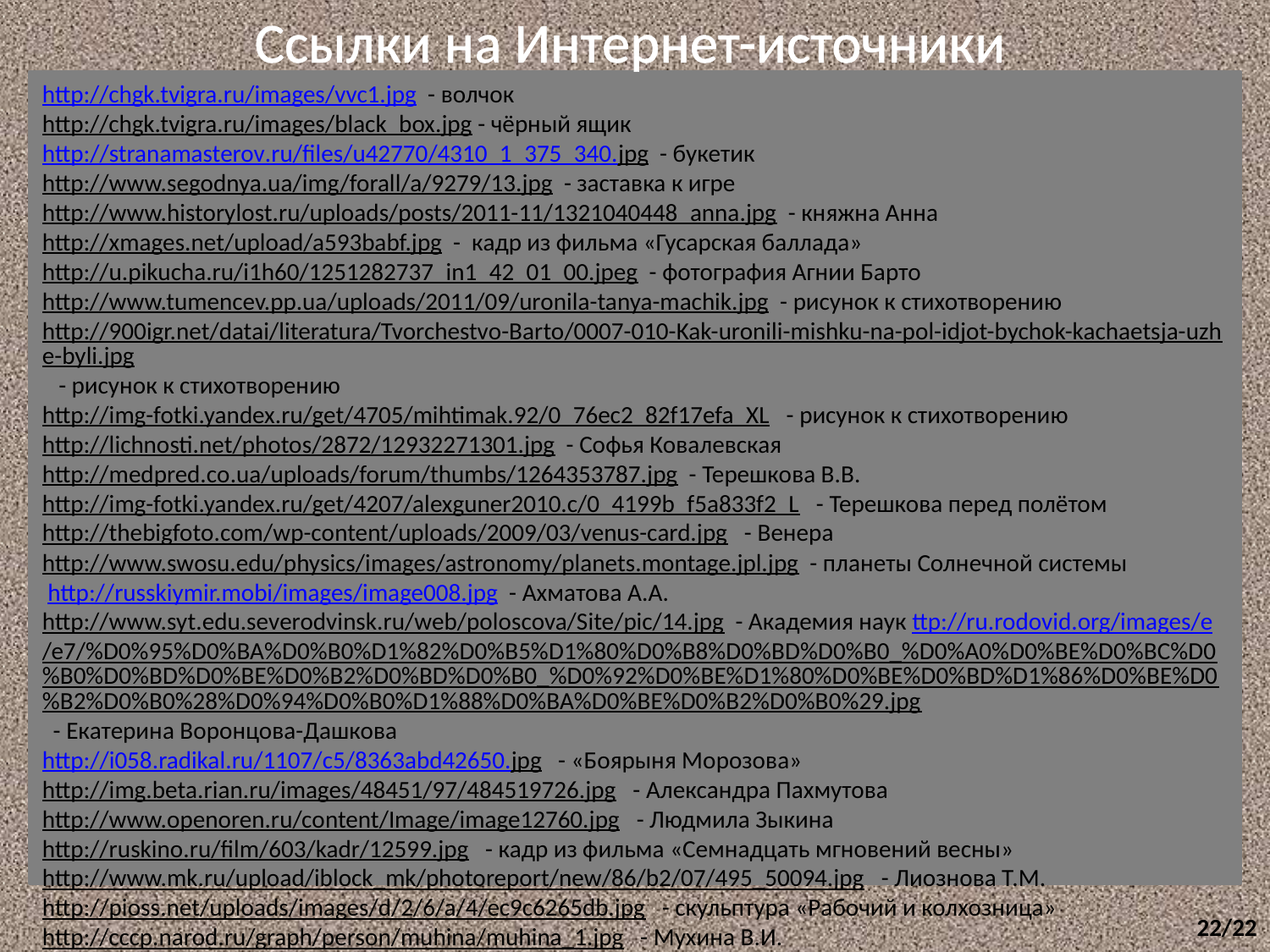

Ссылки на Интернет-источники
http://chgk.tvigra.ru/images/vvc1.jpg  - волчок
http://chgk.tvigra.ru/images/black_box.jpg - чёрный ящик
http://stranamasterov.ru/files/u42770/4310_1_375_340.jpg  - букетик
http://www.segodnya.ua/img/forall/a/9279/13.jpg  - заставка к игре
http://www.historylost.ru/uploads/posts/2011-11/1321040448_anna.jpg  - княжна Анна
http://xmages.net/upload/a593babf.jpg  -  кадр из фильма «Гусарская баллада»
http://u.pikucha.ru/i1h60/1251282737_in1_42_01_00.jpeg  - фотография Агнии Барто
http://www.tumencev.pp.ua/uploads/2011/09/uronila-tanya-machik.jpg  - рисунок к стихотворению
http://900igr.net/datai/literatura/Tvorchestvo-Barto/0007-010-Kak-uronili-mishku-na-pol-idjot-bychok-kachaetsja-uzhe-byli.jpg   - рисунок к стихотворению
http://img-fotki.yandex.ru/get/4705/mihtimak.92/0_76ec2_82f17efa_XL   - рисунок к стихотворению
http://lichnosti.net/photos/2872/12932271301.jpg  - Софья Ковалевская
http://medpred.co.ua/uploads/forum/thumbs/1264353787.jpg  - Терешкова В.В.
http://img-fotki.yandex.ru/get/4207/alexguner2010.c/0_4199b_f5a833f2_L   - Терешкова перед полётом
http://thebigfoto.com/wp-content/uploads/2009/03/venus-card.jpg   - Венера
http://www.swosu.edu/physics/images/astronomy/planets.montage.jpl.jpg  - планеты Солнечной системы
 http://russkiymir.mobi/images/image008.jpg  - Ахматова А.А.
http://www.syt.edu.severodvinsk.ru/web/poloscova/Site/pic/14.jpg  - Академия наук ttp://ru.rodovid.org/images/e/e7/%D0%95%D0%BA%D0%B0%D1%82%D0%B5%D1%80%D0%B8%D0%BD%D0%B0_%D0%A0%D0%BE%D0%BC%D0%B0%D0%BD%D0%BE%D0%B2%D0%BD%D0%B0_%D0%92%D0%BE%D1%80%D0%BE%D0%BD%D1%86%D0%BE%D0%B2%D0%B0%28%D0%94%D0%B0%D1%88%D0%BA%D0%BE%D0%B2%D0%B0%29.jpg  - Екатерина Воронцова-Дашкова
http://i058.radikal.ru/1107/c5/8363abd42650.jpg   - «Боярыня Морозова»
http://img.beta.rian.ru/images/48451/97/484519726.jpg   - Александра Пахмутова
http://www.openoren.ru/content/Image/image12760.jpg   - Людмила Зыкина
http://ruskino.ru/film/603/kadr/12599.jpg   - кадр из фильма «Семнадцать мгновений весны»
http://www.mk.ru/upload/iblock_mk/photoreport/new/86/b2/07/495_50094.jpg   - Лиознова Т.М.
http://pioss.net/uploads/images/d/2/6/a/4/ec9c6265db.jpg   - скульптура «Рабочий и колхозница»
http://cccp.narod.ru/graph/person/muhina/muhina_1.jpg   - Мухина В.И.
22/22